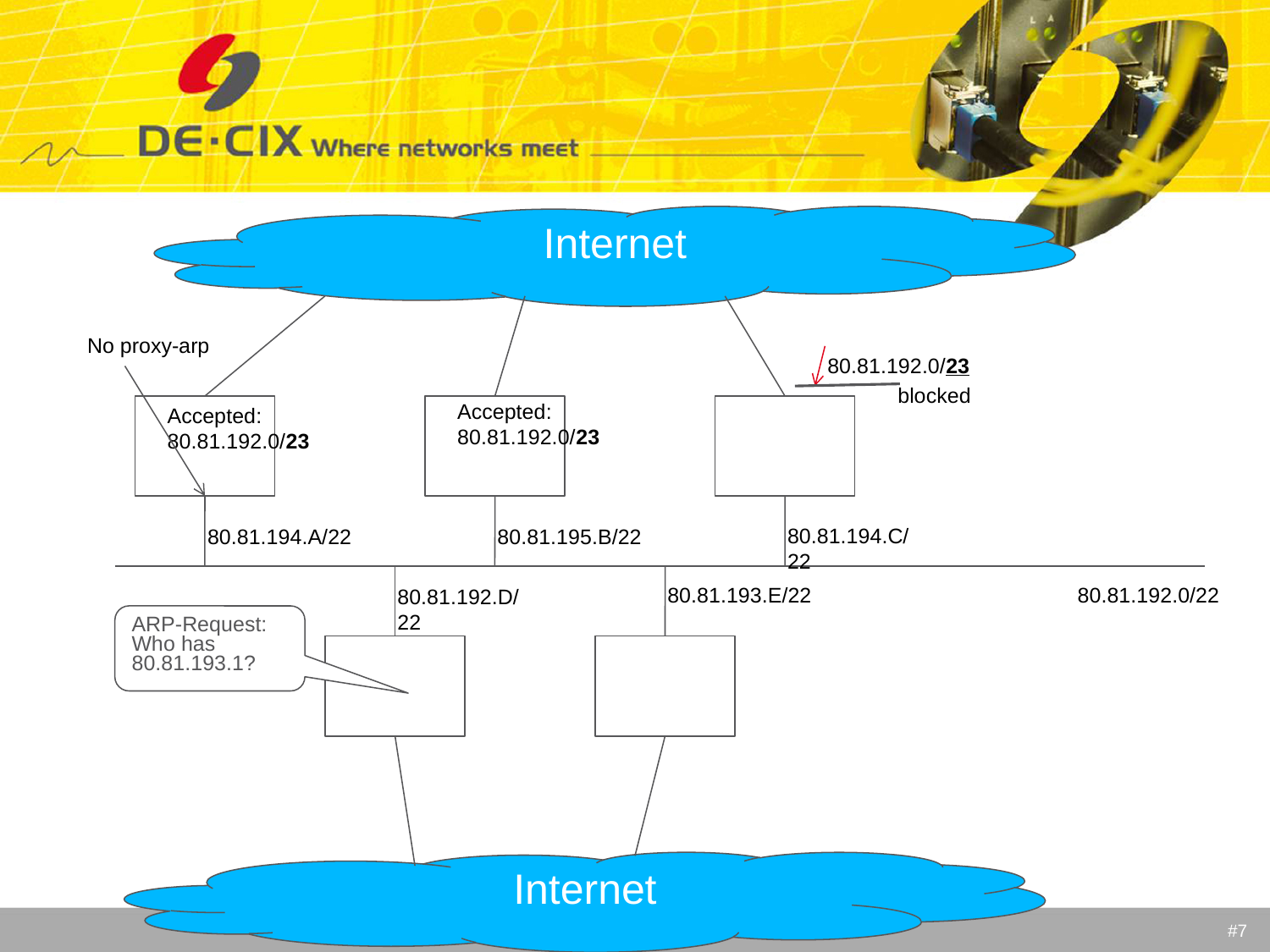

Internet
No proxy-arp
80.81.192.0/23
blocked
Accepted:
80.81.192.0/23

Accepted:
80.81.192.0/23

80.81.194.C/22
80.81.194.A/22
80.81.195.B/22

80.81.193.E/22
80.81.192.0/22
80.81.192.D/22
ARP-Request: Who has 80.81.193.1?
                     Internet
#7